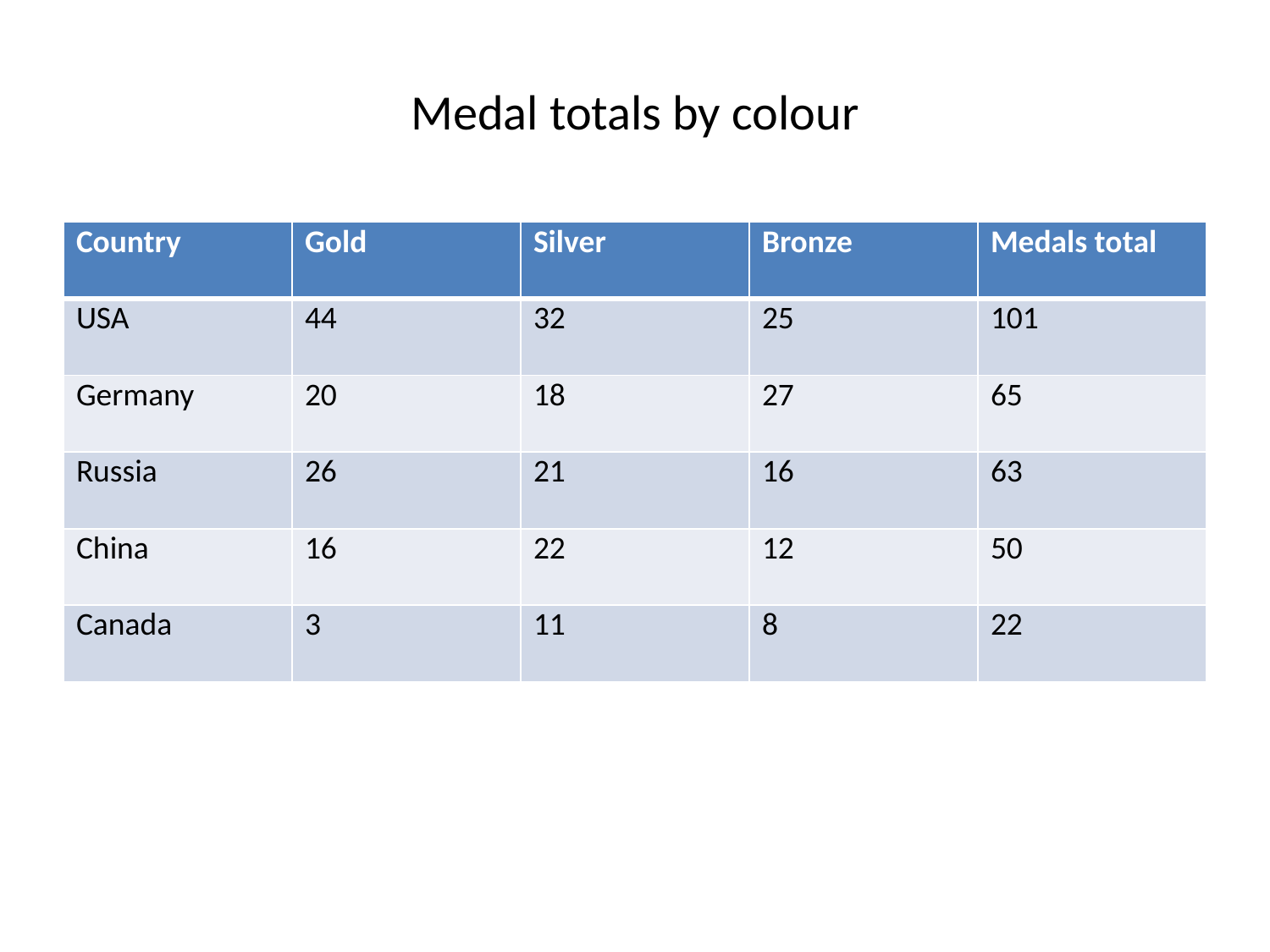

Medal totals by colour
| Country | Gold | Silver | Bronze | Medals total |
| --- | --- | --- | --- | --- |
| USA | 44 | 32 | 25 | 101 |
| Germany | 20 | 18 | 27 | 65 |
| Russia | 26 | 21 | 16 | 63 |
| China | 16 | 22 | 12 | 50 |
| Canada | 3 | 11 | 8 | 22 |